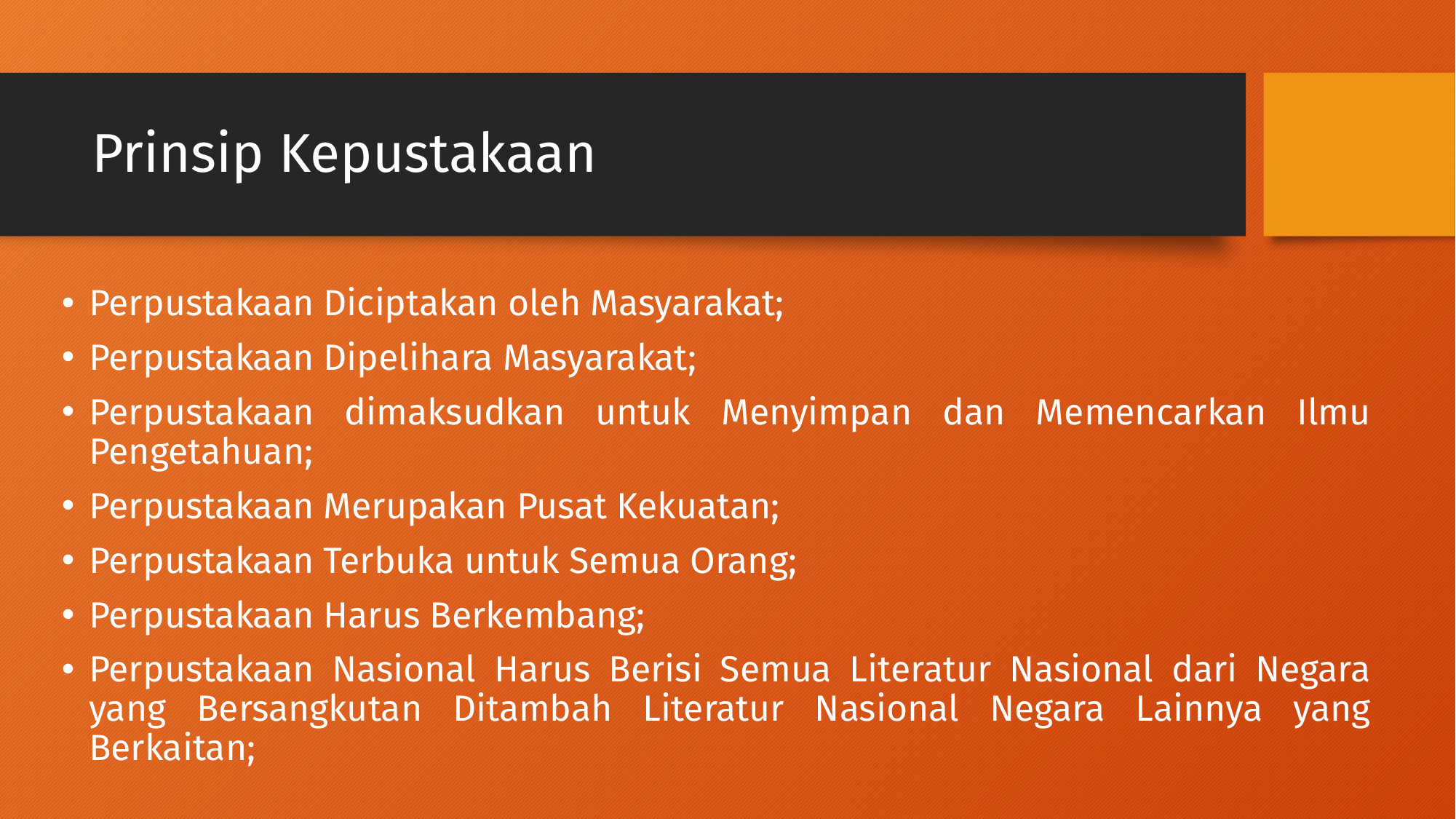

# Prinsip Kepustakaan
Perpustakaan Diciptakan oleh Masyarakat;
Perpustakaan Dipelihara Masyarakat;
Perpustakaan dimaksudkan untuk Menyimpan dan Memencarkan Ilmu Pengetahuan;
Perpustakaan Merupakan Pusat Kekuatan;
Perpustakaan Terbuka untuk Semua Orang;
Perpustakaan Harus Berkembang;
Perpustakaan Nasional Harus Berisi Semua Literatur Nasional dari Negara yang Bersangkutan Ditambah Literatur Nasional Negara Lainnya yang Berkaitan;